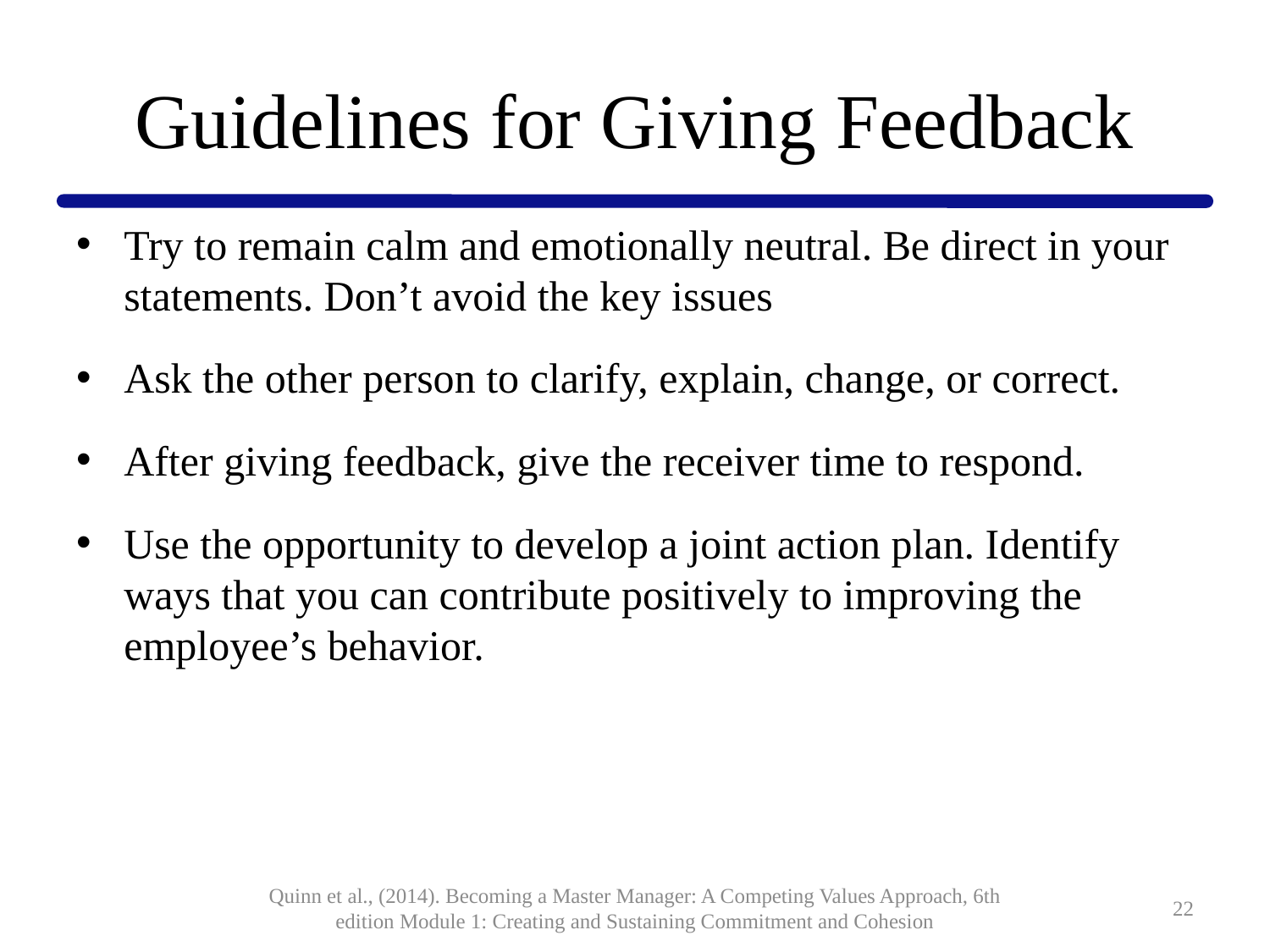

# Guidelines for Giving Feedback
Try to remain calm and emotionally neutral. Be direct in your statements. Don’t avoid the key issues
Ask the other person to clarify, explain, change, or correct.
After giving feedback, give the receiver time to respond.
Use the opportunity to develop a joint action plan. Identify ways that you can contribute positively to improving the employee’s behavior.

Quinn et al., (2014). Becoming a Master Manager: A Competing Values Approach, 6th edition Module 1: Creating and Sustaining Commitment and Cohesion
22